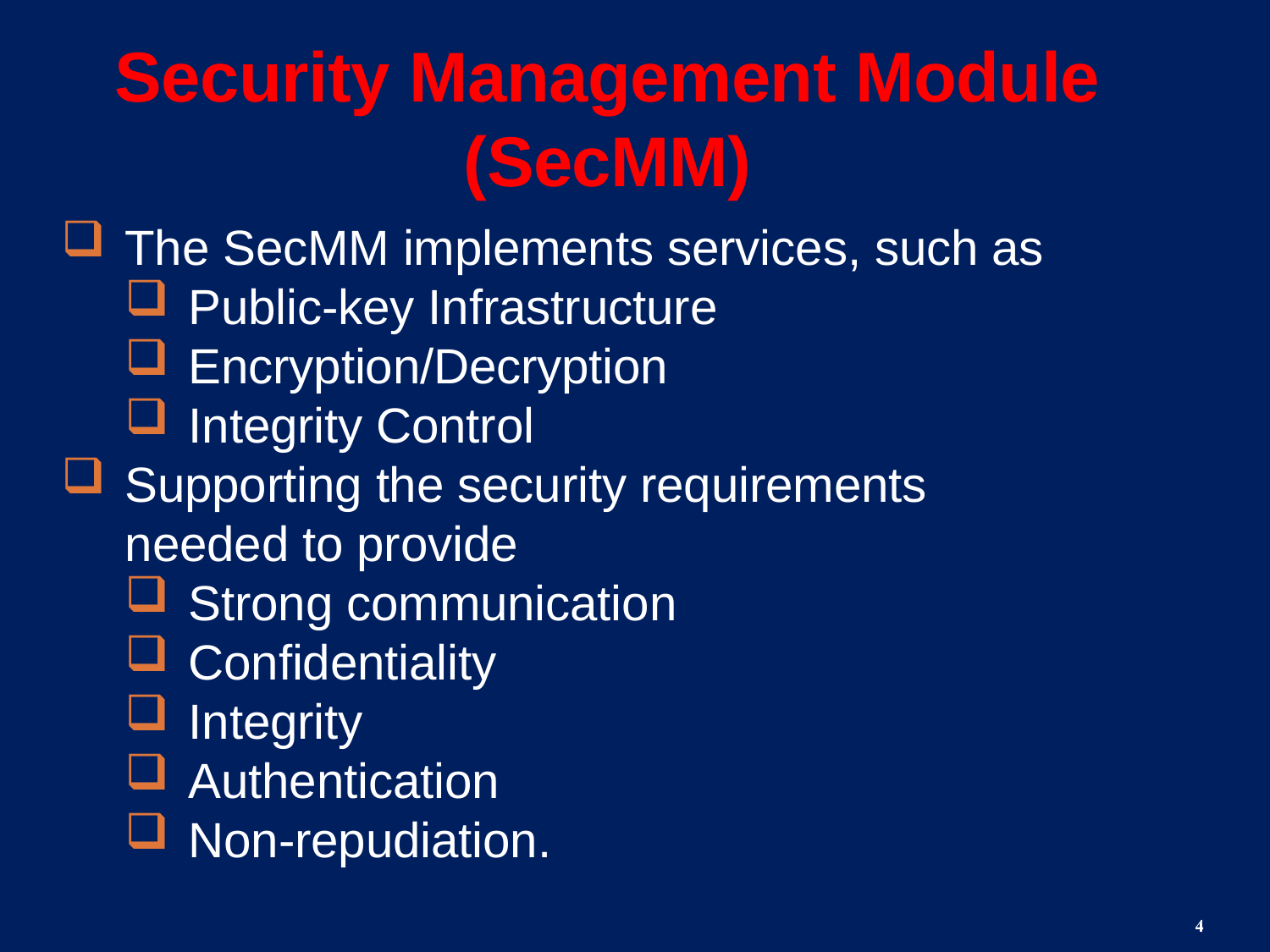

Security Management Module (SecMM)
The SecMM implements services, such as
Public-key Infrastructure
Encryption/Decryption
Integrity Control
Supporting the security requirements needed to provide
Strong communication
Confidentiality
Integrity
Authentication
Non-repudiation.